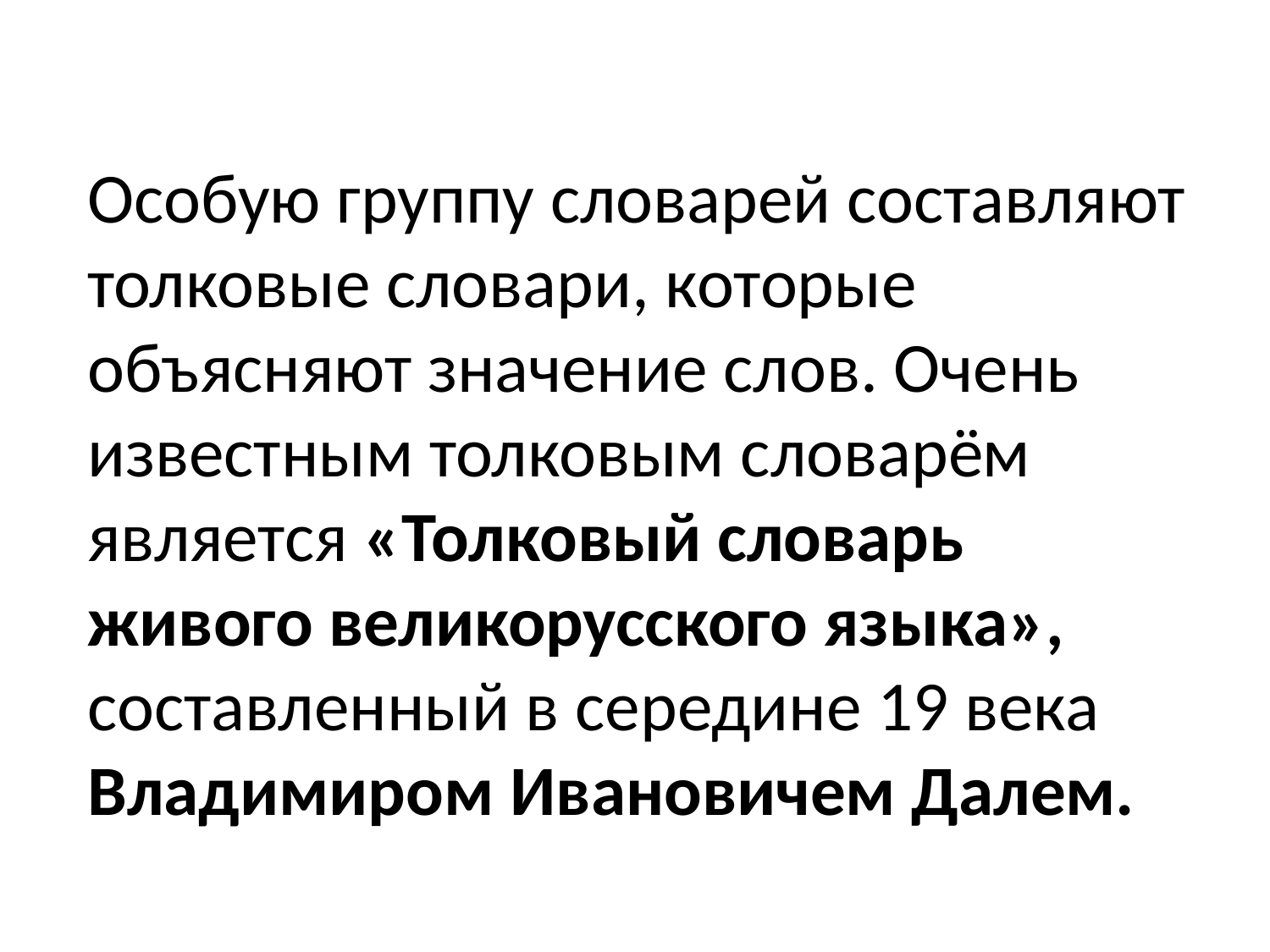

#
Особую группу словарей составляют толковые словари, которые объясняют значение слов. Очень известным толковым словарём является «Толковый словарь живого великорусского языка», составленный в середине 19 века Владимиром Ивановичем Далем.